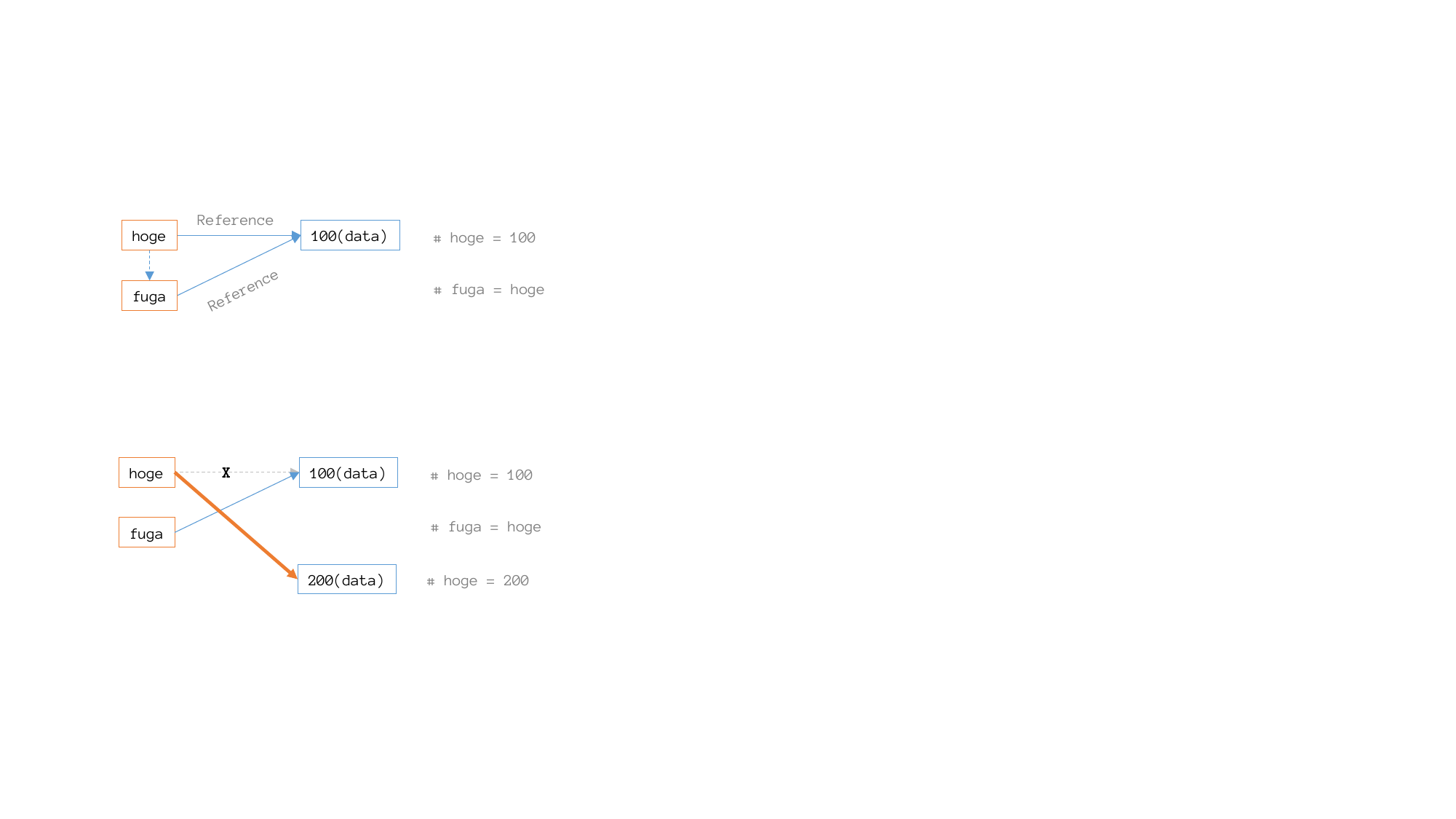

Reference
hoge
100(data)
# hoge = 100
# fuga = hoge
Reference
fuga

  X
hoge
100(data)
# hoge = 100
# fuga = hoge
fuga
200(data)
# hoge = 200